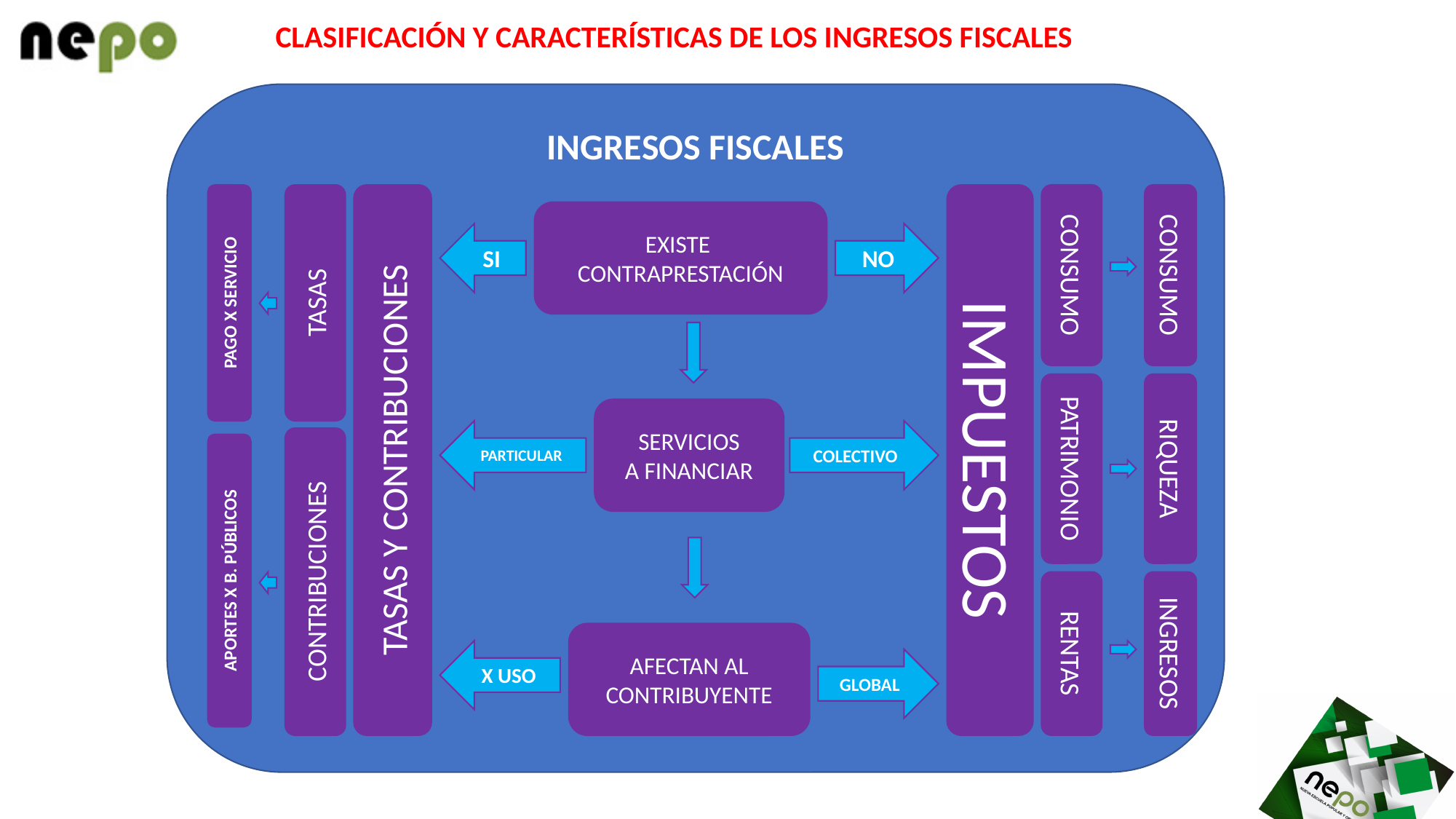

CLASIFICACIÓN Y CARACTERÍSTICAS DE LOS INGRESOS FISCALES
INGRESOS FISCALES
TASAS Y CONTRIBUCIONES
IMPUESTOS
CONSUMO
PAGO X SERVICIO
TASAS
CONSUMO
EXISTE
CONTRAPRESTACIÓN
SI
NO

RIQUEZA
PATRIMONIO
SERVICIOS
A FINANCIAR
PARTICULAR
COLECTIVO
CONTRIBUCIONES
APORTES X B. PÚBLICOS

RENTAS
INGRESOS
AFECTAN AL CONTRIBUYENTE
X USO

GLOBAL